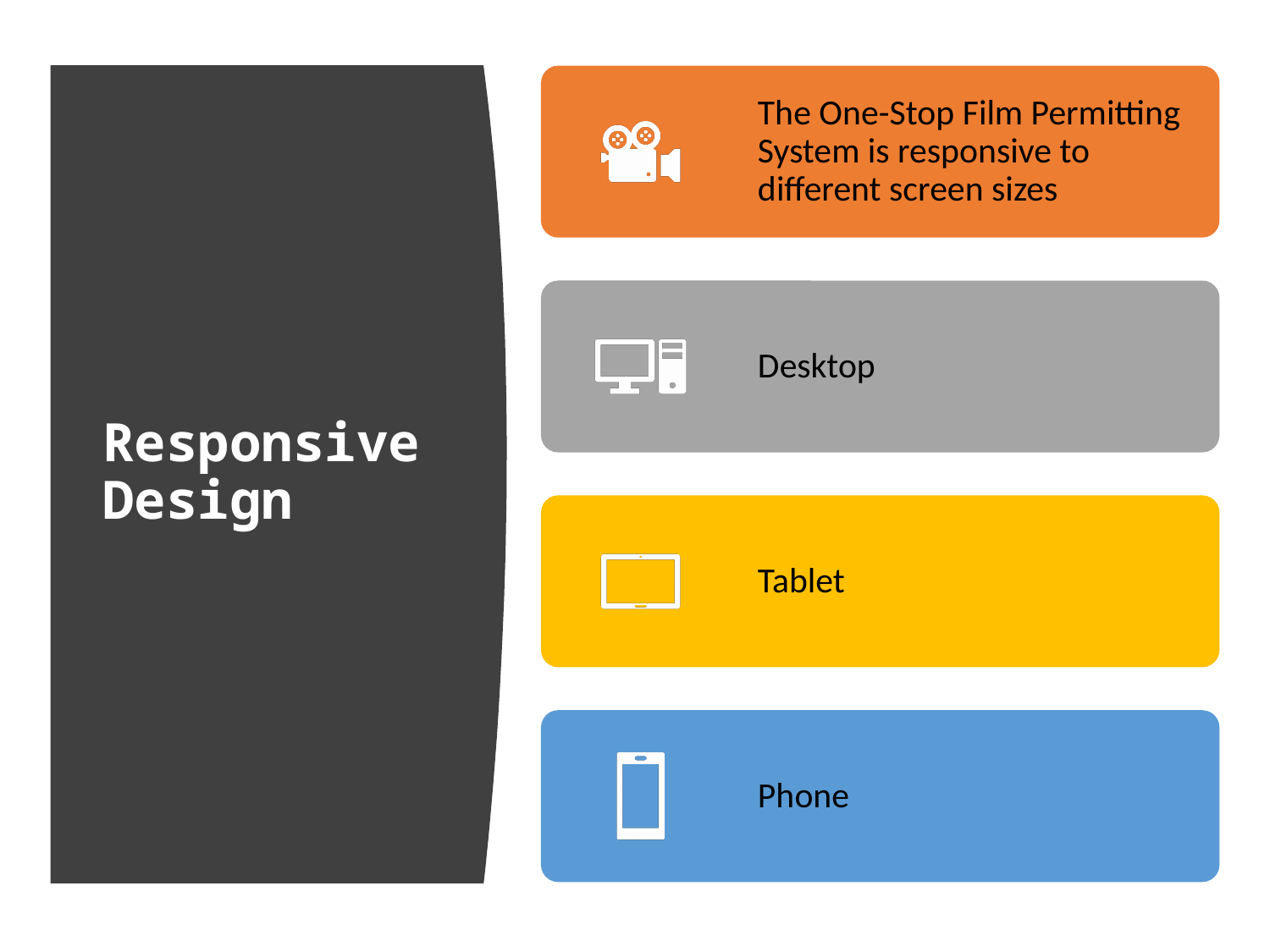

The One-Stop Film Permitting System is responsive to different screen sizes
Desktop
Tablet
Phone

# Responsive Design